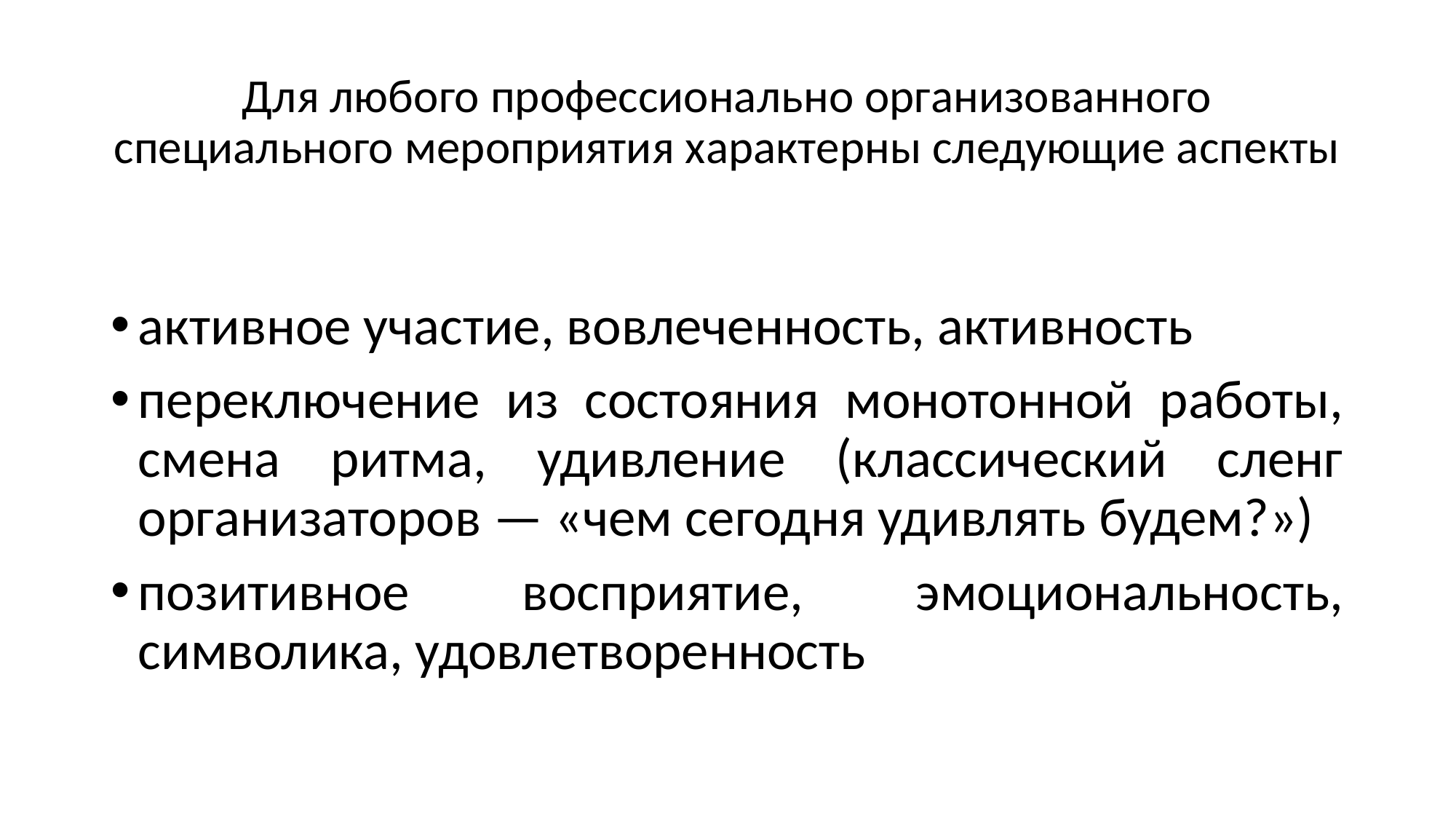

# Для любого профессионально организованного специального мероприятия характерны следующие аспекты
активное участие, вовлеченность, активность
переключение из состояния монотонной работы, смена ритма, удивление (классический сленг организаторов — «чем сегодня удивлять будем?»)
позитивное восприятие, эмоциональность, символика, удовлетворенность